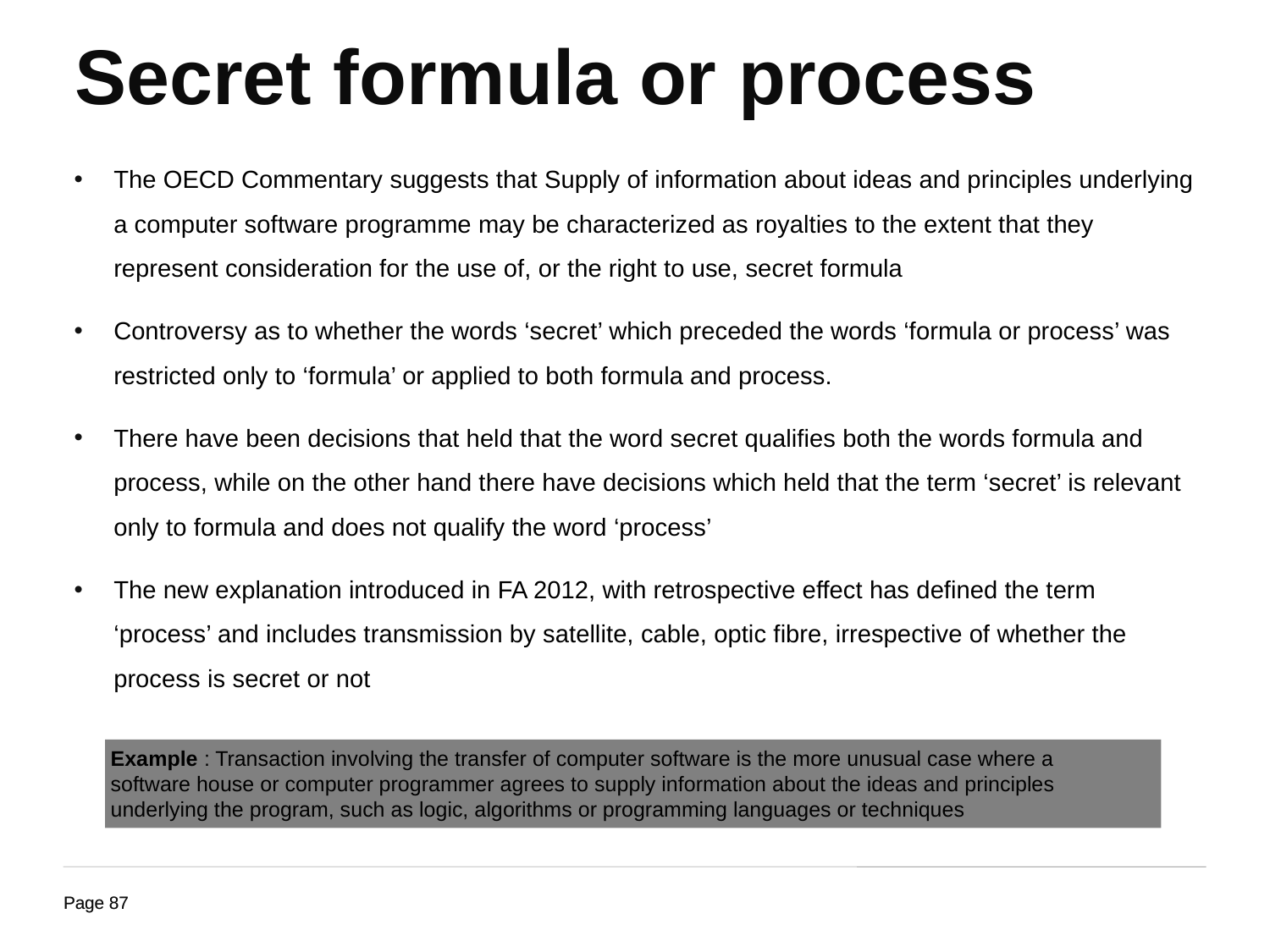

Secret formula or process
The OECD Commentary suggests that Supply of information about ideas and principles underlying a computer software programme may be characterized as royalties to the extent that they represent consideration for the use of, or the right to use, secret formula
Controversy as to whether the words ‘secret’ which preceded the words ‘formula or process’ was restricted only to ‘formula’ or applied to both formula and process.
There have been decisions that held that the word secret qualifies both the words formula and process, while on the other hand there have decisions which held that the term ‘secret’ is relevant only to formula and does not qualify the word ‘process’
The new explanation introduced in FA 2012, with retrospective effect has defined the term ‘process’ and includes transmission by satellite, cable, optic fibre, irrespective of whether the process is secret or not

Example : Transaction involving the transfer of computer software is the more unusual case where a
software house or computer programmer agrees to supply information about the ideas and principles
underlying the program, such as logic, algorithms or programming languages or techniques